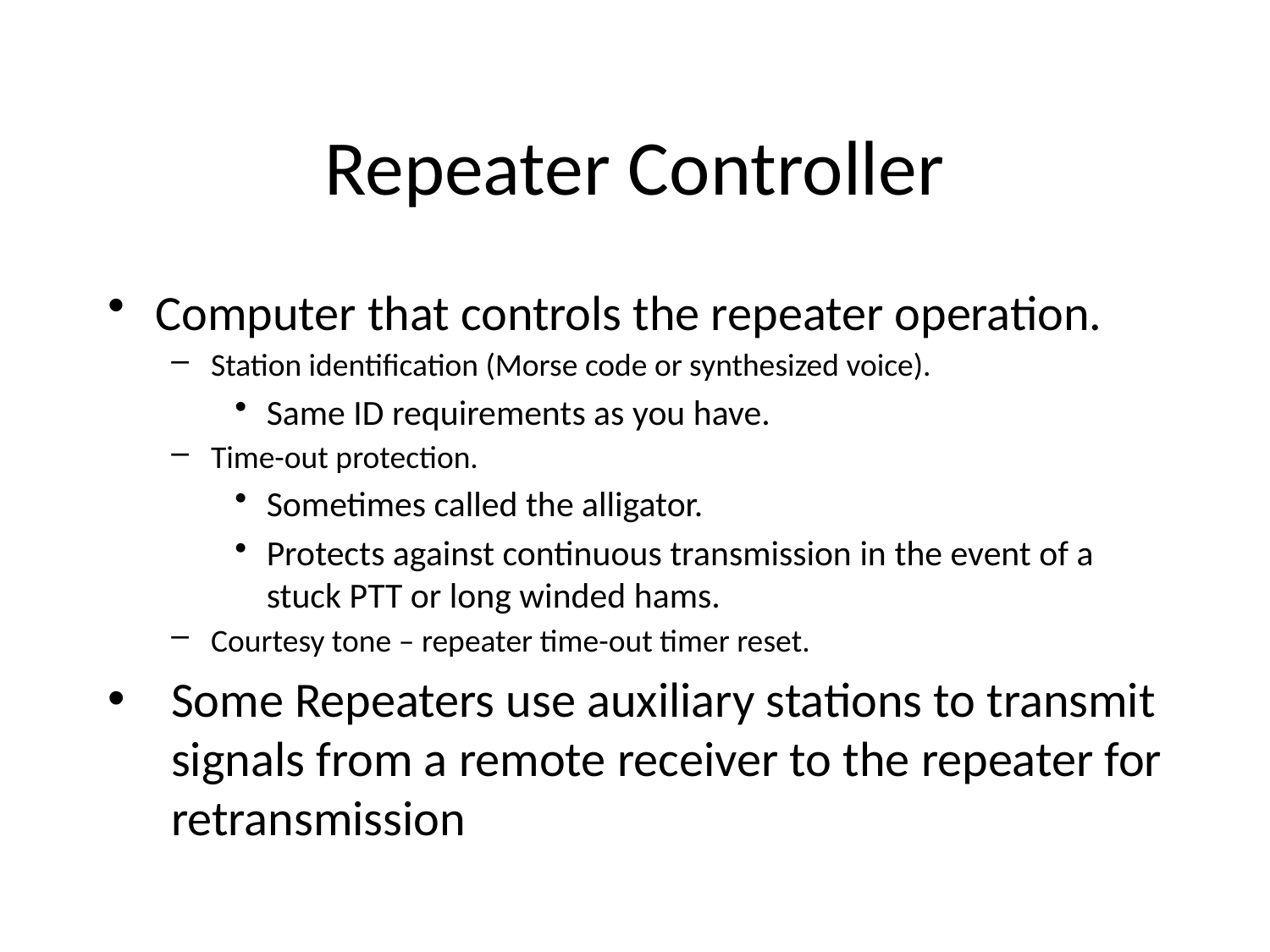

Repeater Controller
Computer that controls the repeater operation.
Station identification (Morse code or synthesized voice).
Same ID requirements as you have.
Time-out protection.
Sometimes called the alligator.
Protects against continuous transmission in the event of a stuck PTT or long winded hams.
Courtesy tone – repeater time-out timer reset.
Some Repeaters use auxiliary stations to transmit signals from a remote receiver to the repeater for retransmission